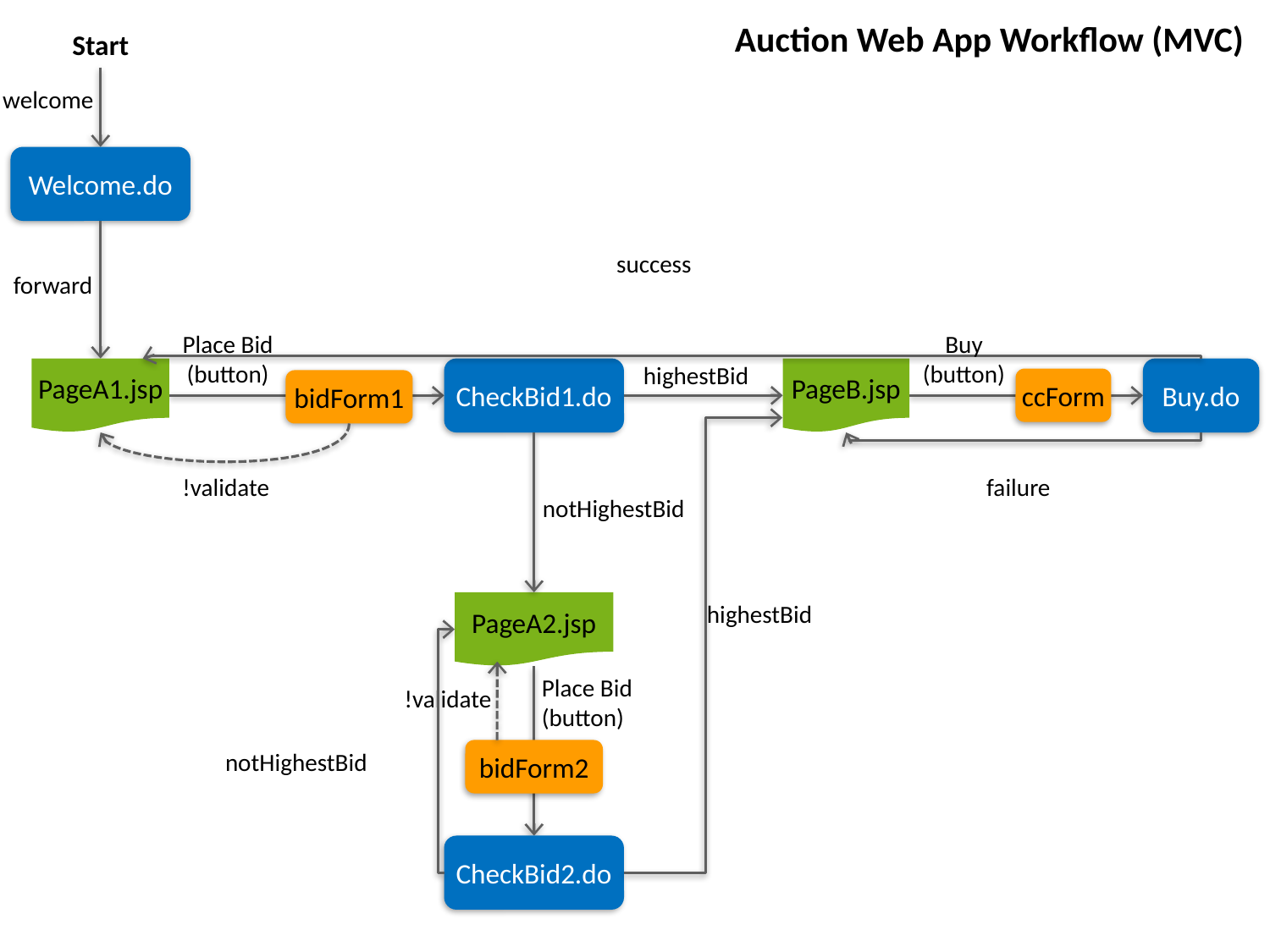

Auction Web App Workflow (MVC)
Start
welcome
Welcome.do
success
forward
Place Bid
(button)
Buy
(button)
highestBid
PageA1.jsp

CheckBid1.do
PageB.jsp
Buy.do
ccForm
bidForm1

!validate
failure
notHighestBid
PageA2.jsp
highestBid
Place Bid
(button)
!validate
bidForm2
notHighestBid
CheckBid2.do